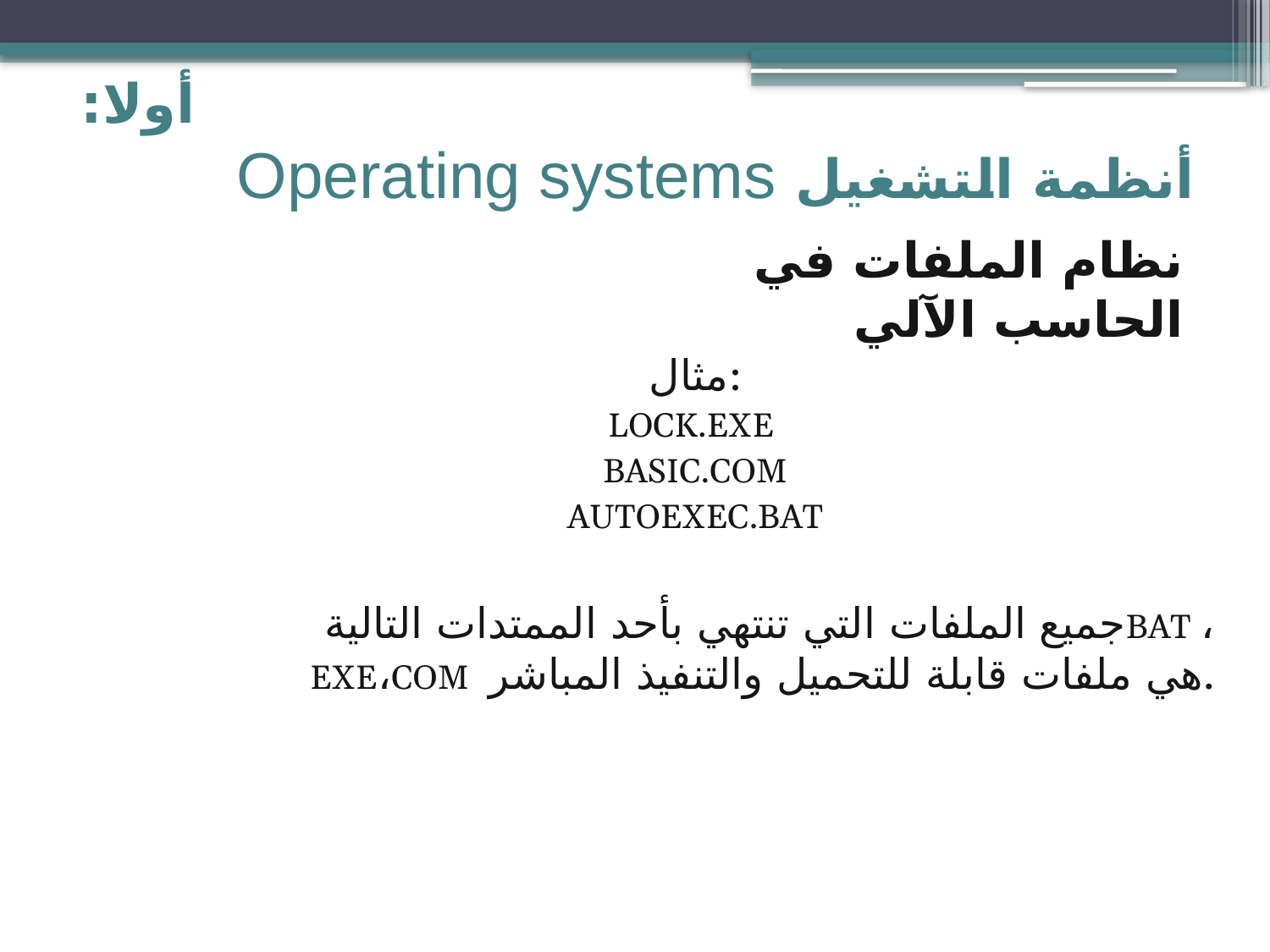

# أولا: أنظمة التشغيل Operating systems
نظام الملفات في الحاسب الآلي

مثال:
LOCK.EXE
BASIC.COM
AUTOEXEC.BAT

جميع الملفات التي تنتهي بأحد الممتدات التاليةBAT ، EXE،COM  هي ملفات قابلة للتحميل والتنفيذ المباشر.

7